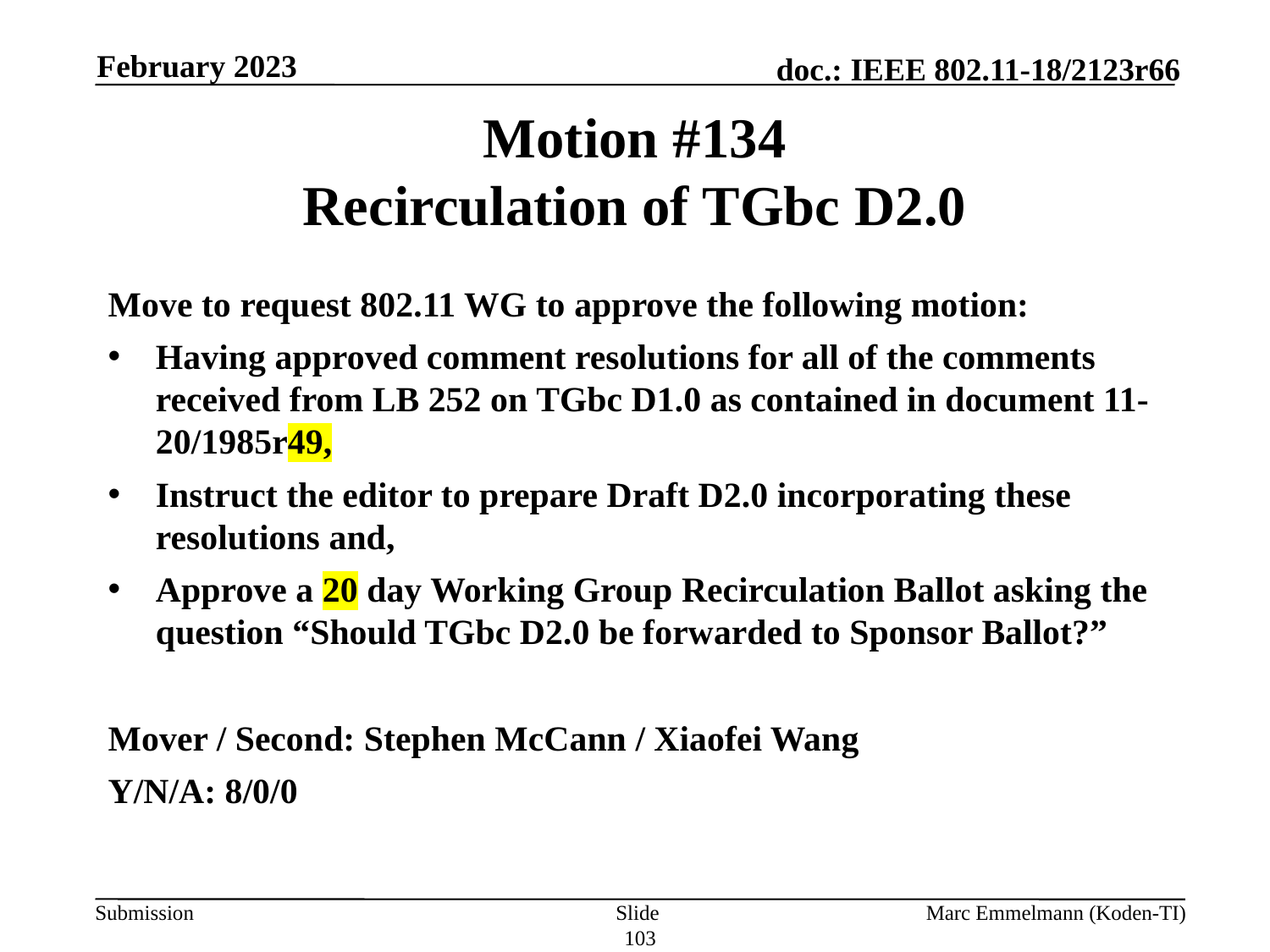

February 2023
# Motion #134 Recirculation of TGbc D2.0
Move to request 802.11 WG to approve the following motion:
Having approved comment resolutions for all of the comments received from LB 252 on TGbc D1.0 as contained in document 11-20/1985r49,
Instruct the editor to prepare Draft D2.0 incorporating these resolutions and,
Approve a 20 day Working Group Recirculation Ballot asking the question “Should TGbc D2.0 be forwarded to Sponsor Ballot?”

Mover / Second: Stephen McCann / Xiaofei Wang
Y/N/A: 8/0/0
Slide 103
Marc Emmelmann (Koden-TI)